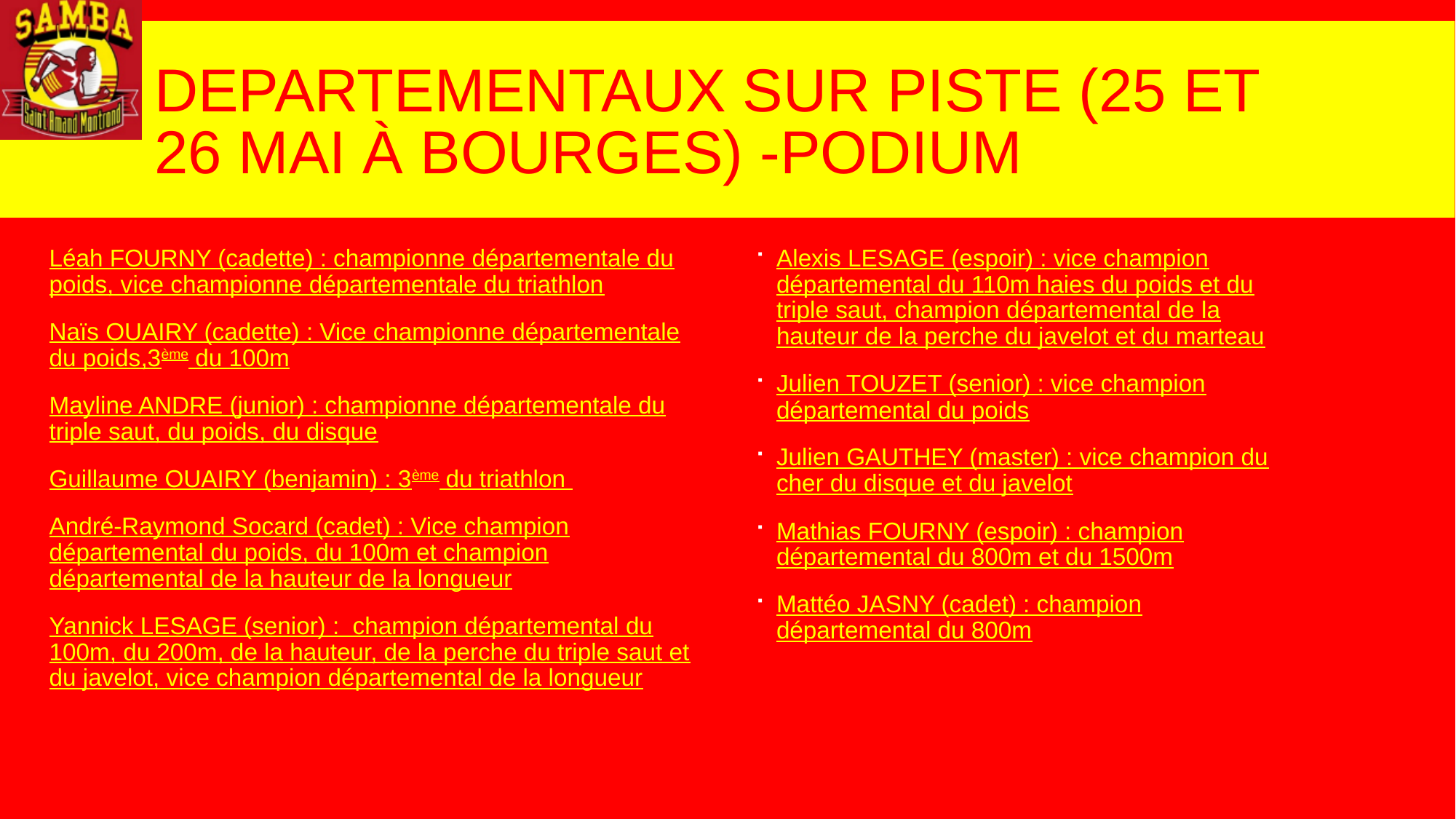

# Departementaux sur piste (25 et 26 mai à bourges) -podium
Léah FOURNY (cadette) : championne départementale du poids, vice championne départementale du triathlon
Naïs OUAIRY (cadette) : Vice championne départementale du poids,3ème du 100m
Mayline ANDRE (junior) : championne départementale du triple saut, du poids, du disque
Guillaume OUAIRY (benjamin) : 3ème du triathlon
André-Raymond Socard (cadet) : Vice champion départemental du poids, du 100m et champion départemental de la hauteur de la longueur
Yannick LESAGE (senior) :  champion départemental du 100m, du 200m, de la hauteur, de la perche du triple saut et du javelot, vice champion départemental de la longueur

Alexis LESAGE (espoir) : vice champion départemental du 110m haies du poids et du triple saut, champion départemental de la hauteur de la perche du javelot et du marteau
Julien TOUZET (senior) : vice champion départemental du poids
Julien GAUTHEY (master) : vice champion du cher du disque et du javelot
Mathias FOURNY (espoir) : champion départemental du 800m et du 1500m
Mattéo JASNY (cadet) : champion départemental du 800m